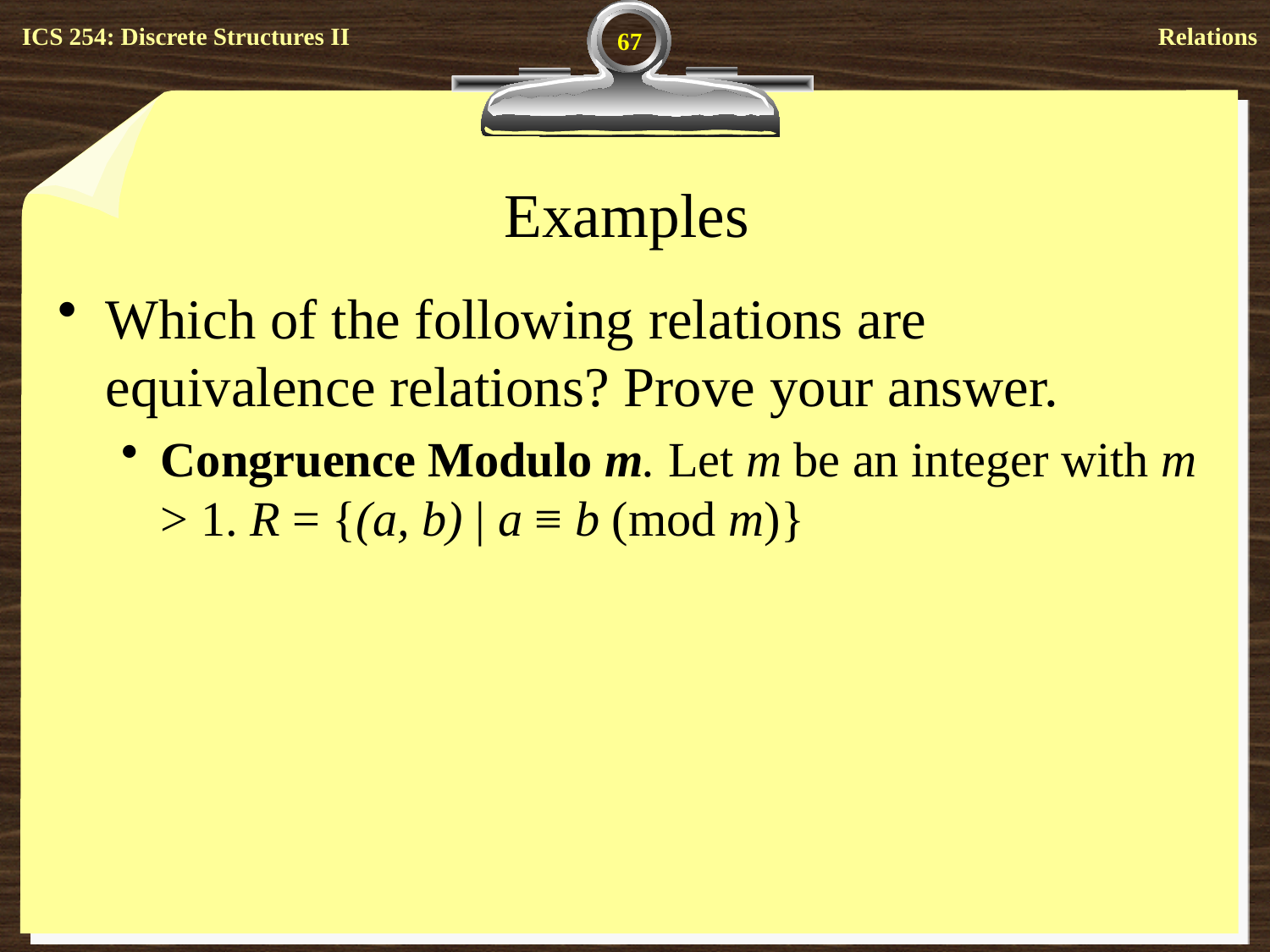

67
# Examples
Which of the following relations are equivalence relations? Prove your answer.
Congruence Modulo m. Let m be an integer with m > 1. R = {(a, b) | a ≡ b (mod m)}